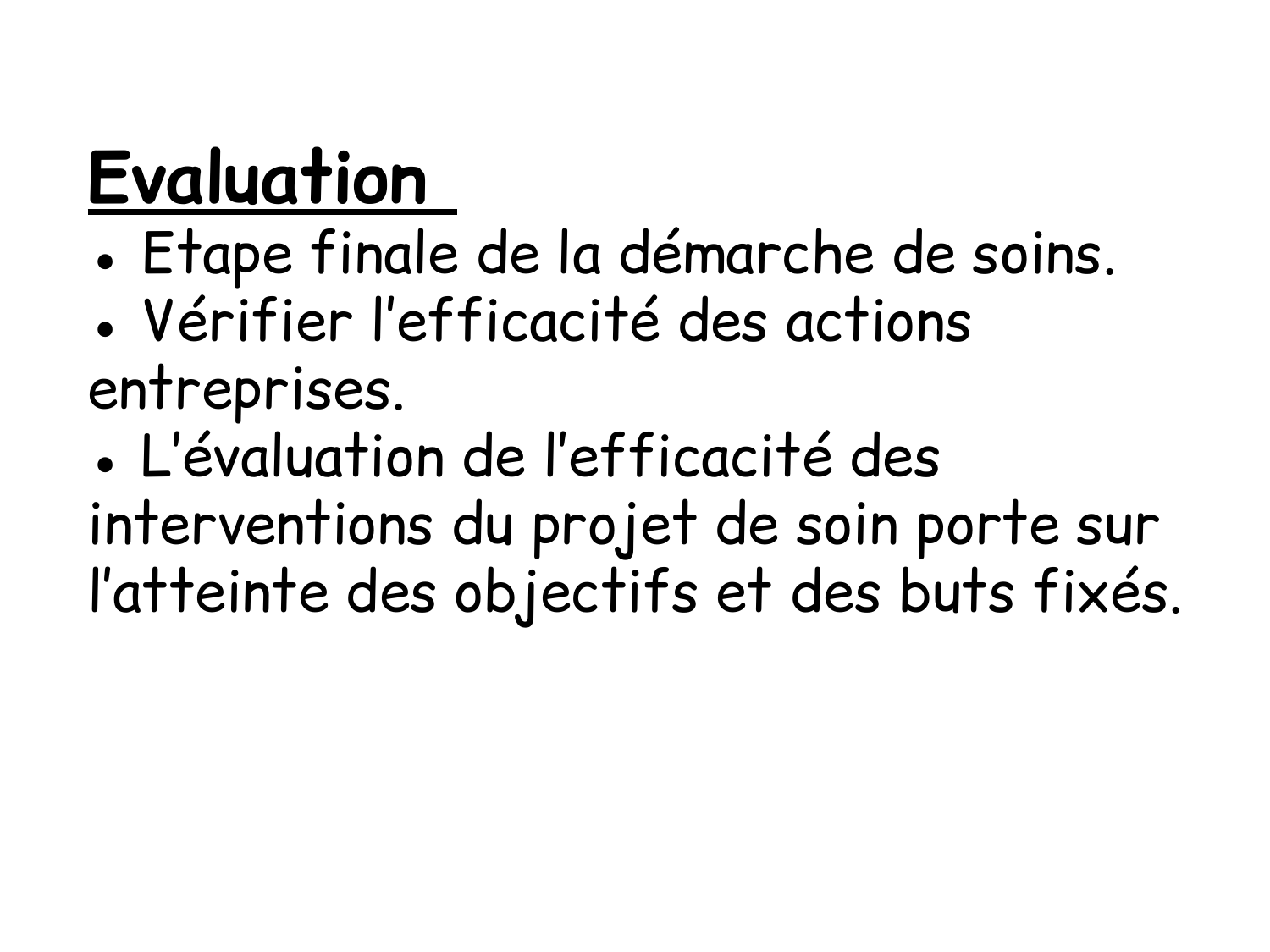

Evaluation
● Etape finale de la démarche de soins.
● Vérifier l’efficacité des actions
entreprises.
● L’évaluation de l’efficacité des interventions du projet de soin porte sur
l’atteinte des objectifs et des buts fixés.